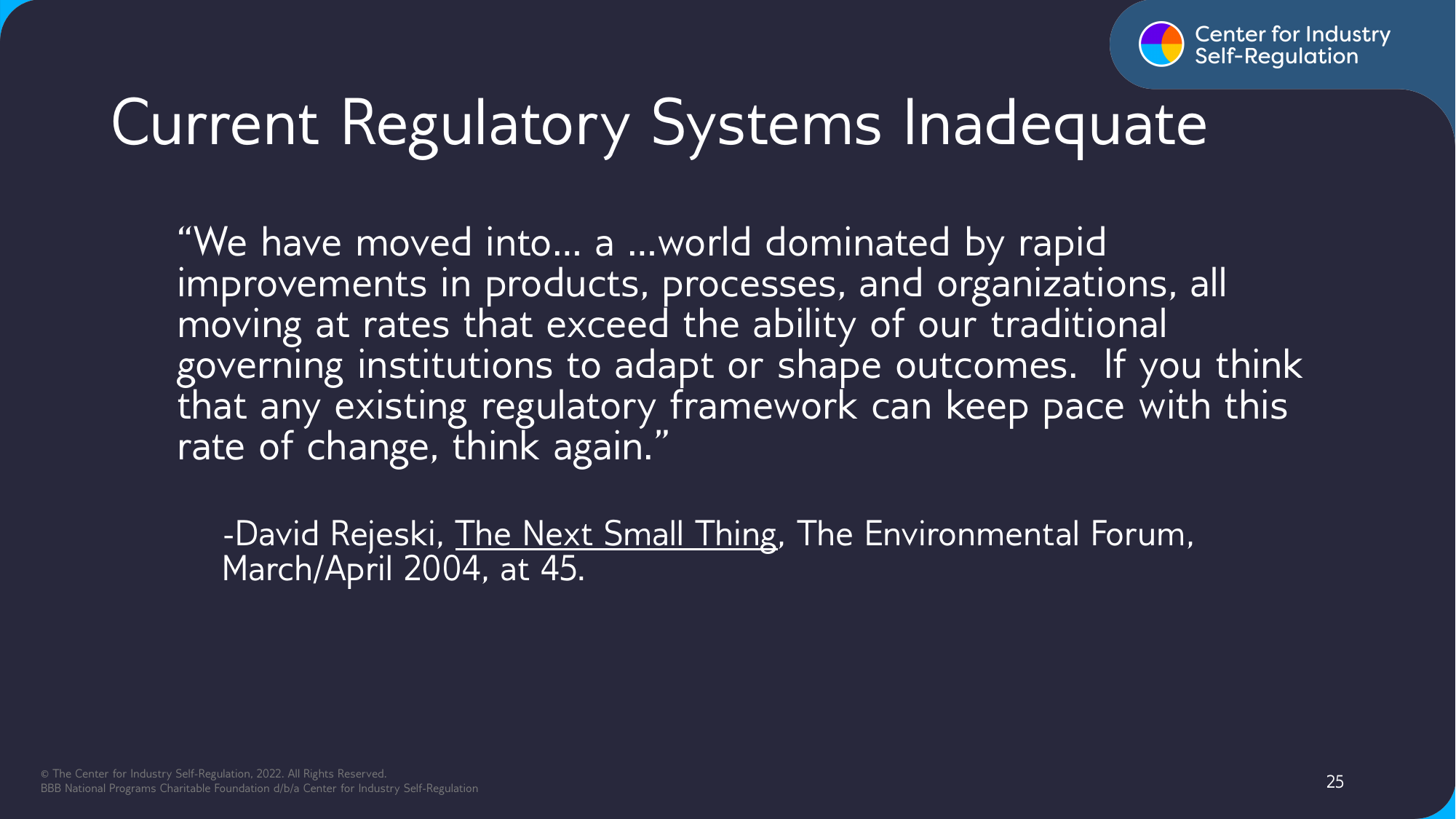

# Current Regulatory Systems Inadequate
	“We have moved into… a …world dominated by rapid improvements in products, processes, and organizations, all moving at rates that exceed the ability of our traditional governing institutions to adapt or shape outcomes.  If you think that any existing regulatory framework can keep pace with this rate of change, think again.”

	-David Rejeski, The Next Small Thing, The Environmental Forum, March/April 2004, at 45.

25